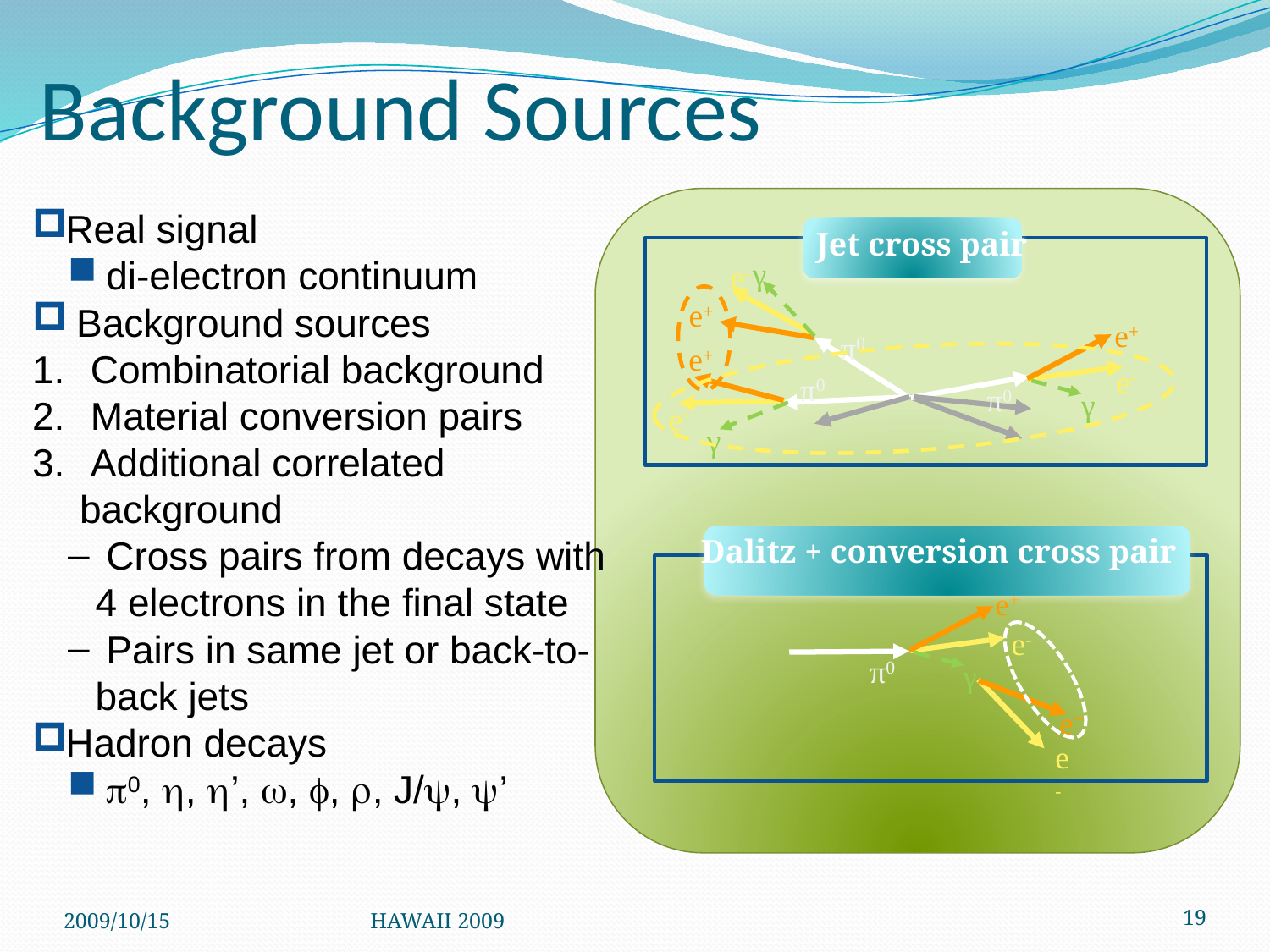

# Background Sources

Real signal
 di-electron continuum
 Background sources
 Combinatorial background
 Material conversion pairs
 Additional correlated background
 Cross pairs from decays with 4 electrons in the final state
 Pairs in same jet or back-to-back jets
Hadron decays
 π0, η, η’, ω, φ, ρ, J/ψ, ψ’

Jet cross pair

γ
e-

e+
e+
π0
e+

e-
π0
π0
γ
e-
γ

Dalitz + conversion cross pair

e+
e-
π0
γ

e+
e-
2009/10/15
HAWAII 2009
19